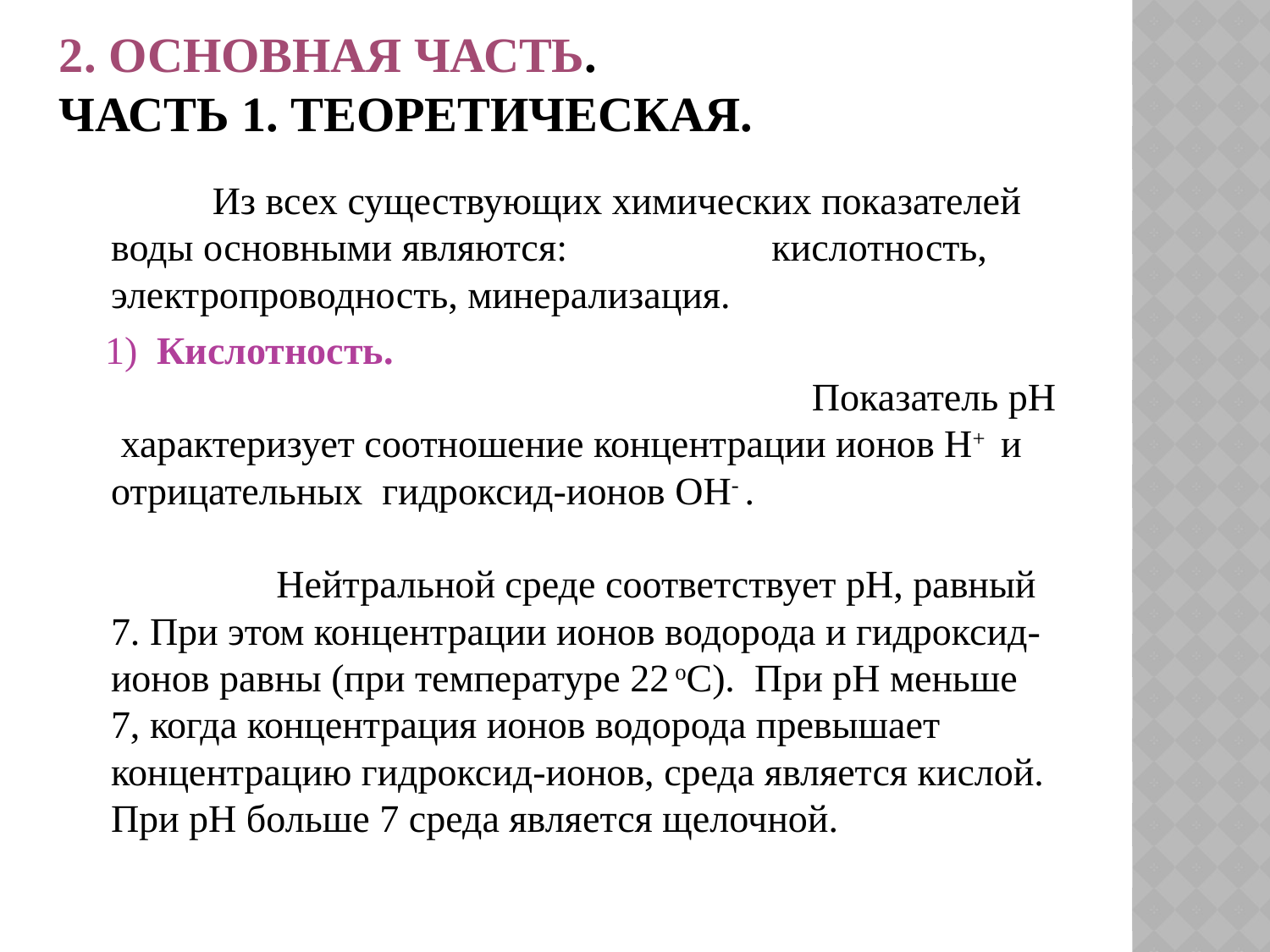

# 2. Основная часть. Часть 1. Теоретическая.
              Из всех существующих химических показателей  воды основными являются:                     кислотность, электропроводность, минерализация.
   1)  Кислотность.                                                                                                                                             Показатель рН  характеризует соотношение концентрации ионов Н+  и отрицательных  гидроксид-ионов ОН- .                                                                                                                                                   Нейтральной среде соответствует рН, равный 7. При этом концентрации ионов водорода и гидроксид-ионов равны (при температуре 22 оС).  При рН меньше 7, когда концентрация ионов водорода превышает концентрацию гидроксид-ионов, среда является кислой. При рН больше 7 среда является щелочной.